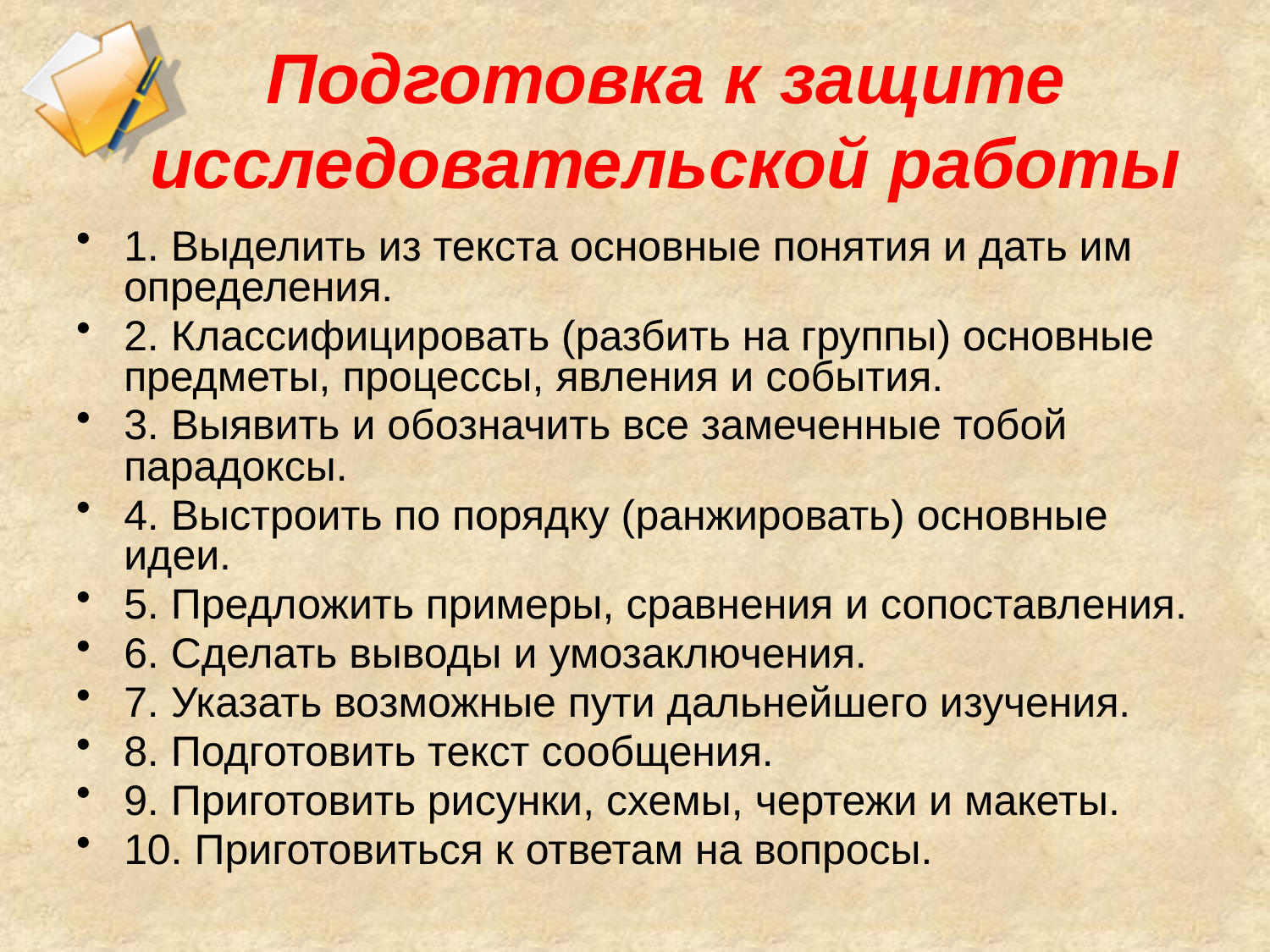

# Подготовка к защите исследовательской работы
1. Выделить из текста основные понятия и дать им определения.
2. Классифицировать (разбить на группы) основные предметы, процессы, явления и события.
3. Выявить и обозначить все замеченные тобой парадоксы.
4. Выстроить по порядку (ранжировать) основные идеи.
5. Предложить примеры, сравнения и сопоставления.
6. Сделать выводы и умозаключения.
7. Указать возможные пути дальнейшего изучения.
8. Подготовить текст сообщения.
9. Приготовить рисунки, схемы, чертежи и макеты.
10. Приготовиться к ответам на вопросы.